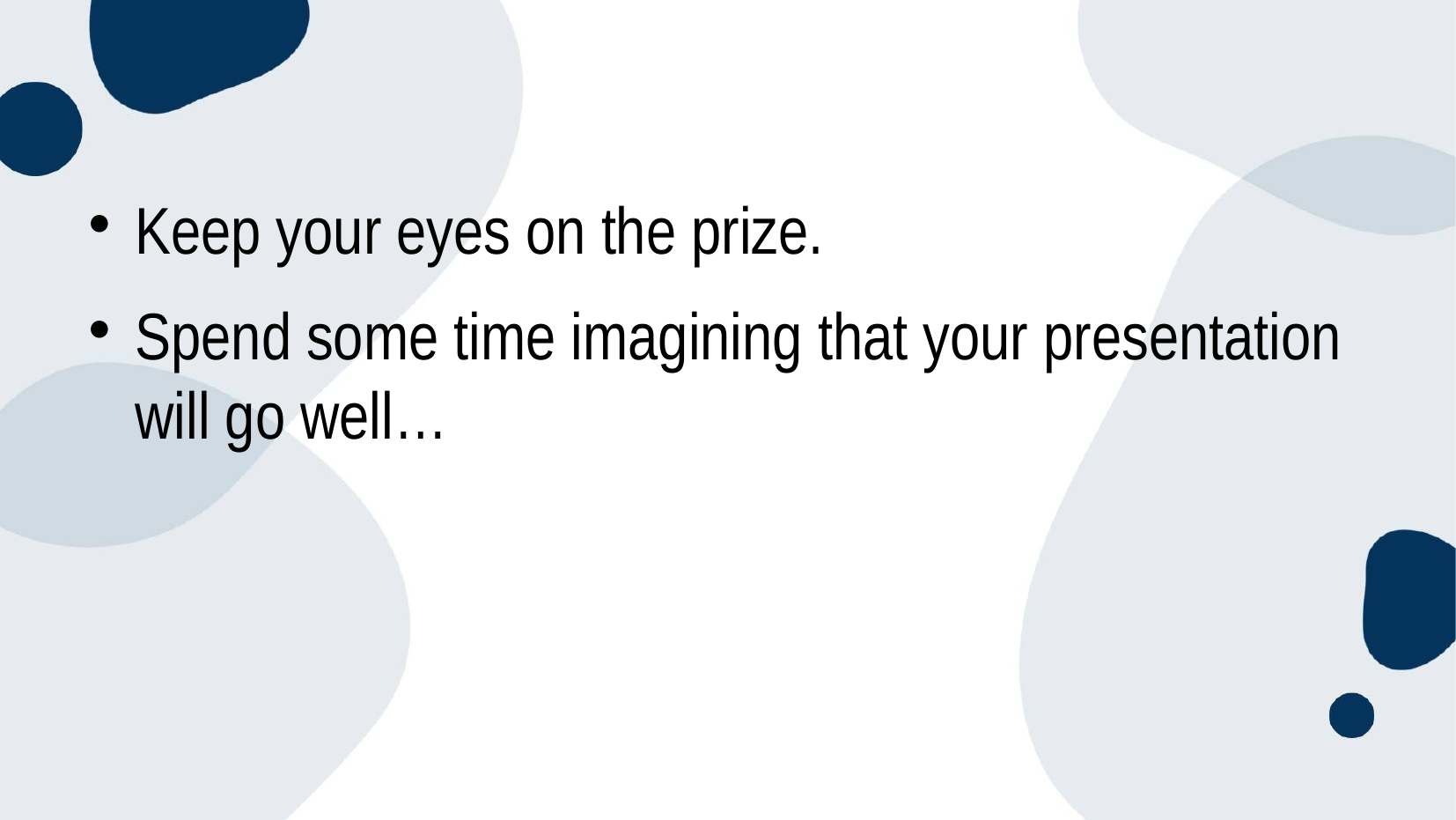

#
Keep your eyes on the prize.
Spend some time imagining that your presentation will go well…